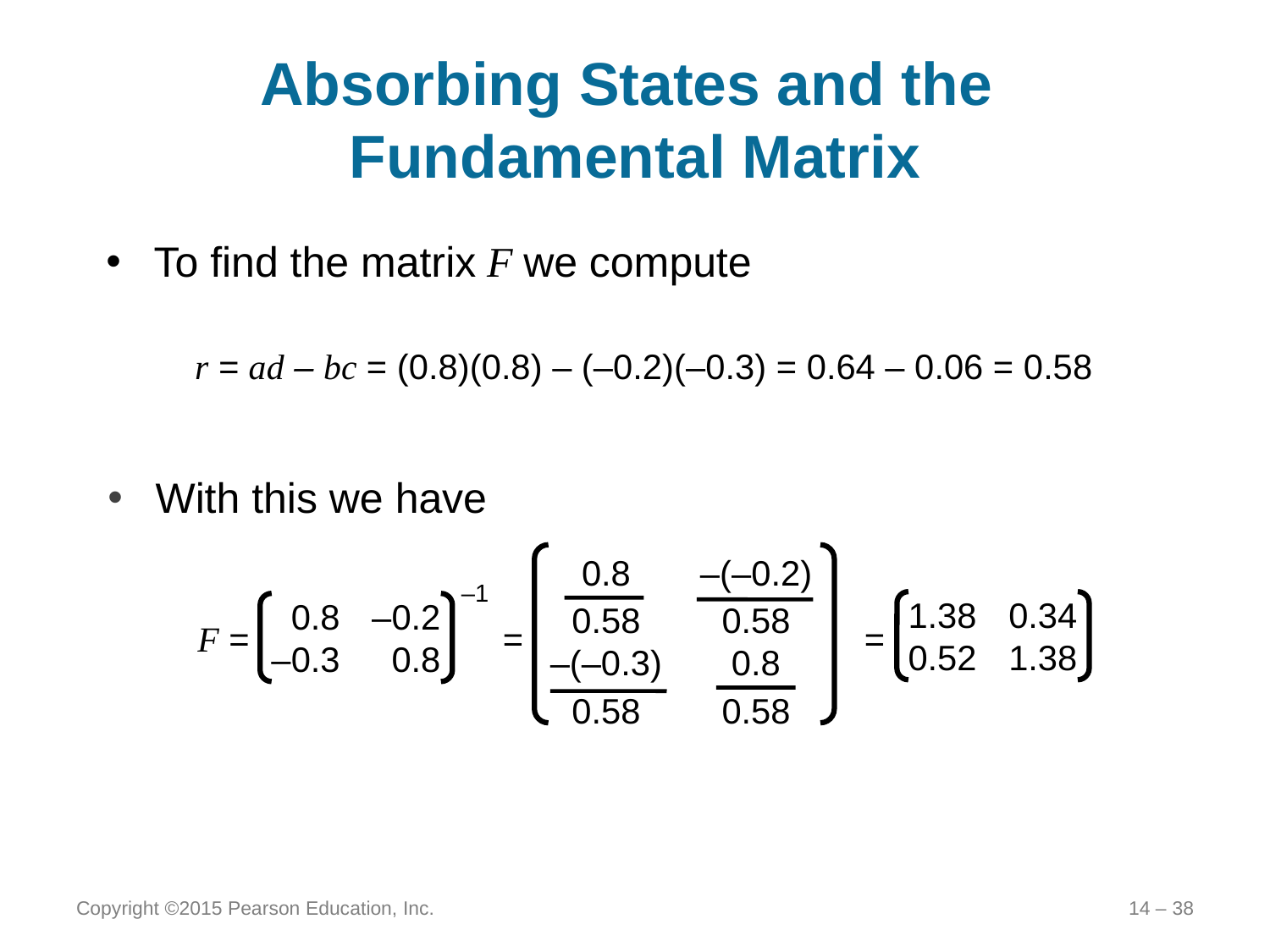

# Absorbing States and the Fundamental Matrix
To find the matrix F we compute
r = ad – bc = (0.8)(0.8) – (–0.2)(–0.3) = 0.64 – 0.06 = 0.58
With this we have
	0.8	–(–0.2)
	0.58	0.58
	–(–0.3)	0.8
	0.58	0.58

–1
	1.38	0.34
	0.52	1.38

	0.8	–0.2
	–0.3	0.8

F =                          =                                   =
Copyright ©2015 Pearson Education, Inc.
14 – 38